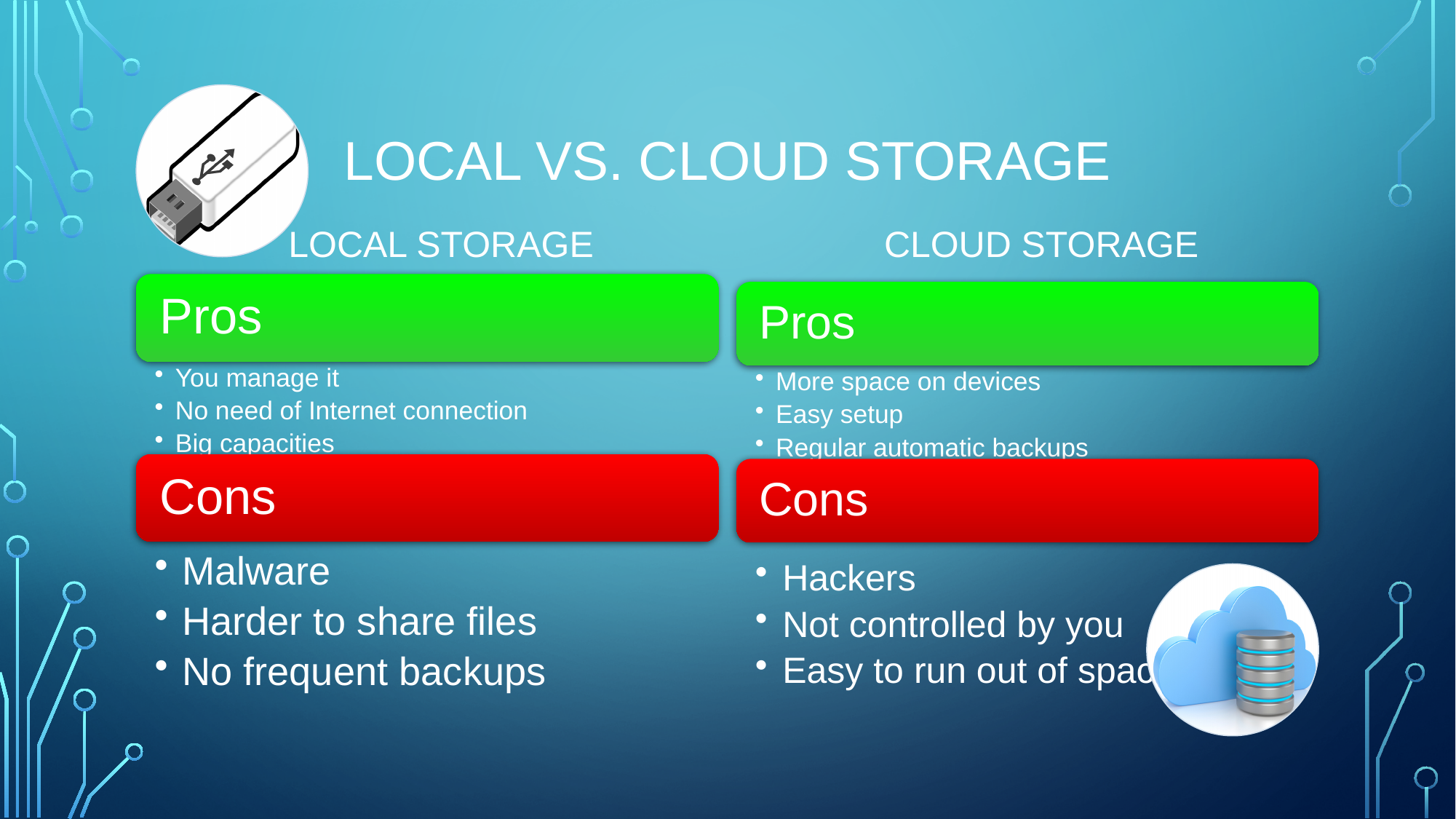

# Local vs. cloud storage

Cloud storage
Local storage
Pros
More space on devices
Easy setup
Regular automatic backups
Cons
Hackers
Not controlled by you
Easy to run out of space
Pros
You manage it
No need of Internet connection
Big capacities
Cons
Malware
Harder to share files
No frequent backups